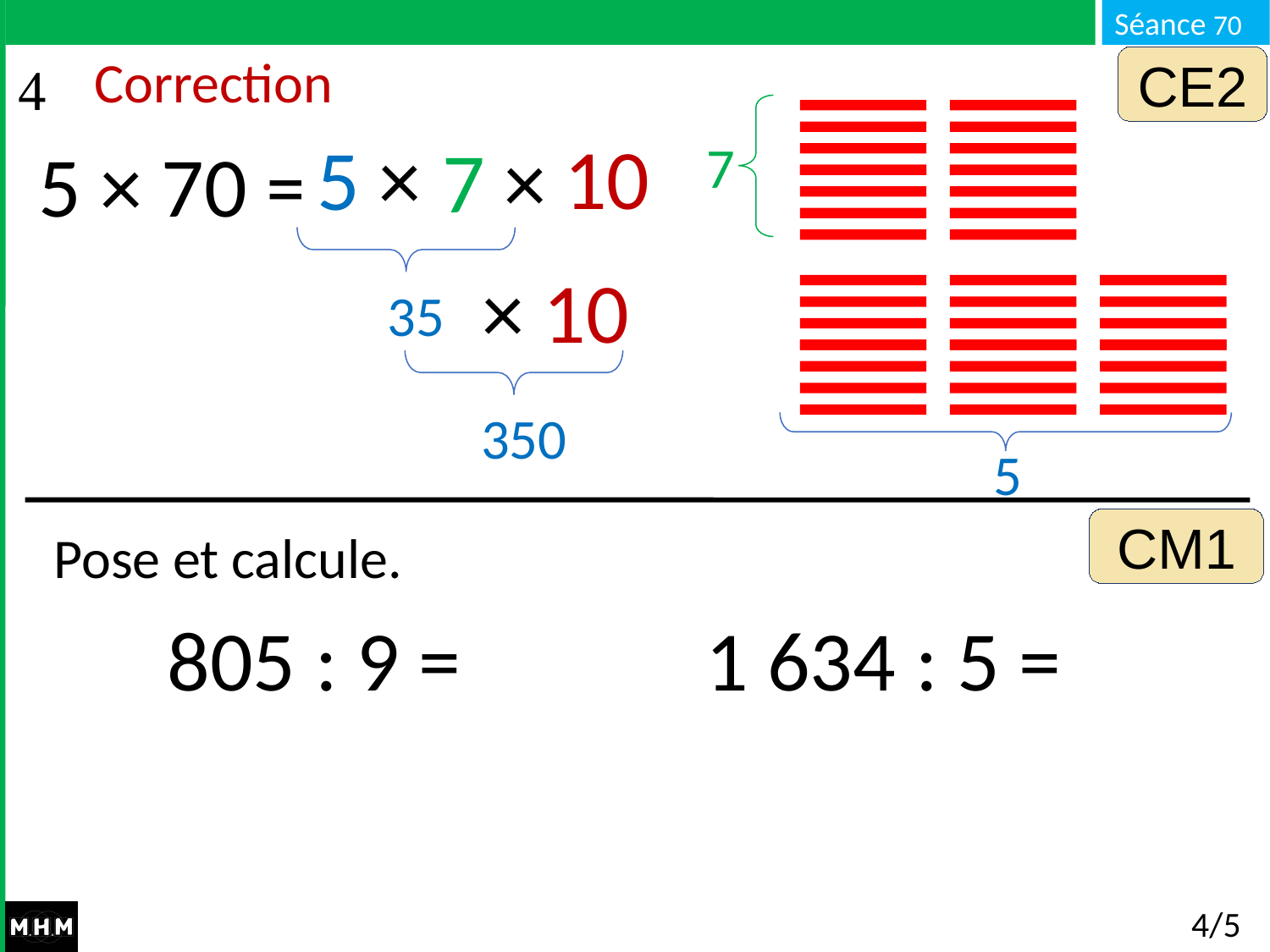

CE2
# Correction

7

10
5 ×
7 ×
5 × 70 =

35
× 10

350

5

CM1
Pose et calcule.
1 634 : 5 =
805 : 9 =
4/5